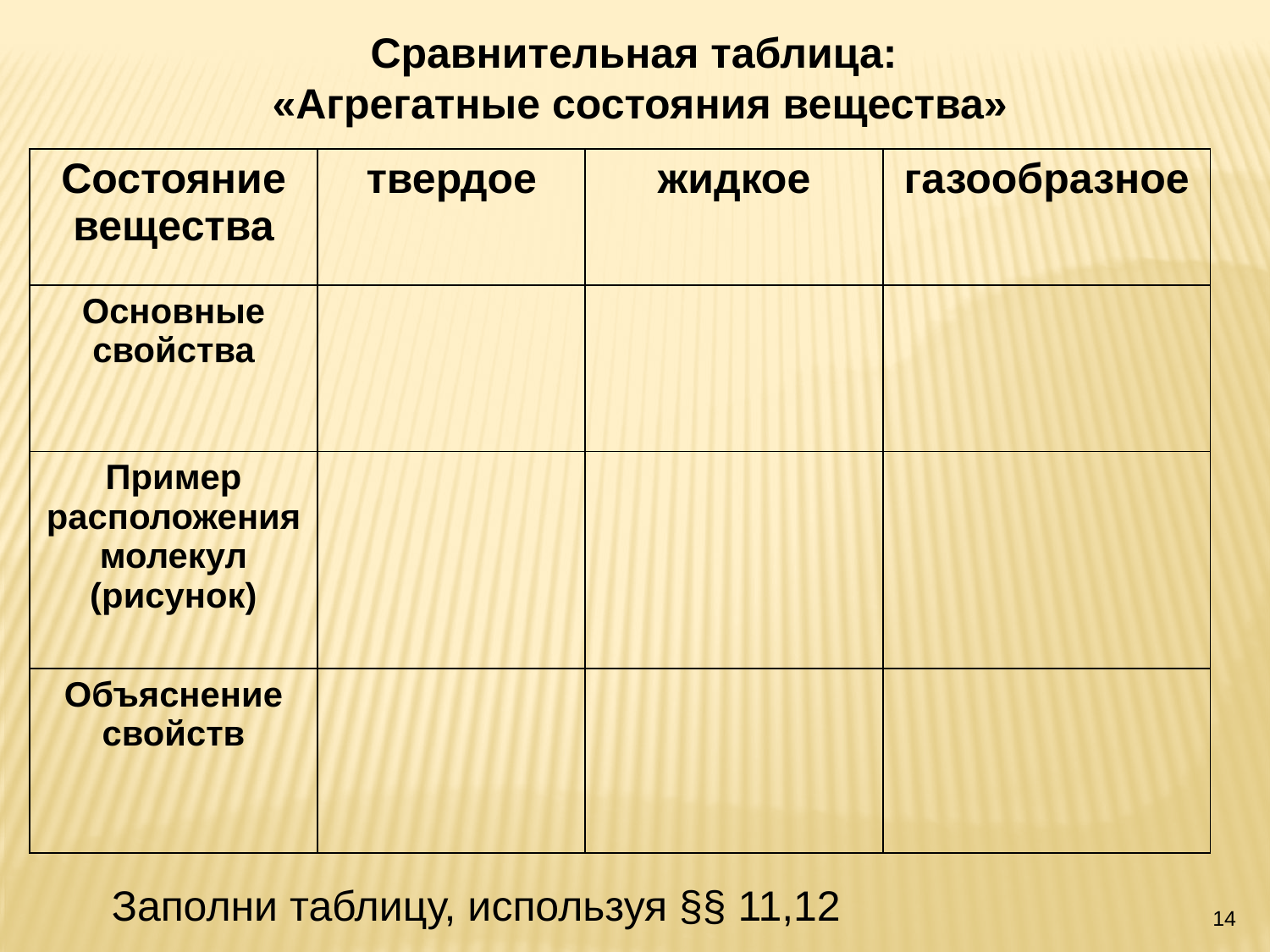

Сравнительная таблица:
«Агрегатные состояния вещества»
| Состояние вещества | твердое | жидкое | газообразное |
| --- | --- | --- | --- |
| Основные свойства |  |  |  |
| Пример расположения молекул (рисунок) |  |  |  |
| Объяснение свойств |  |  |  |
Заполни таблицу, используя §§ 11,12
14